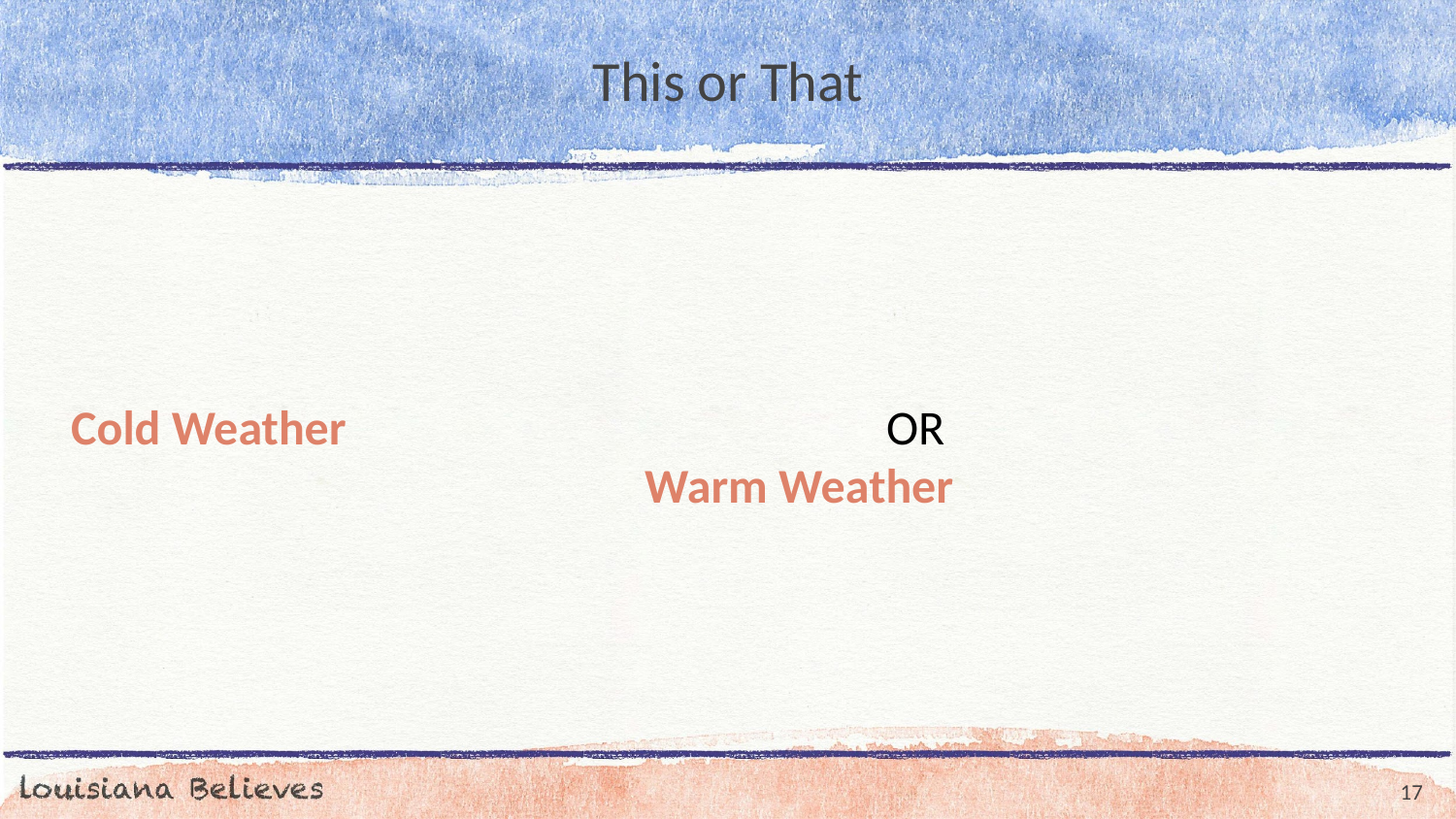

# This or That
Cold Weather				        OR				Warm Weather